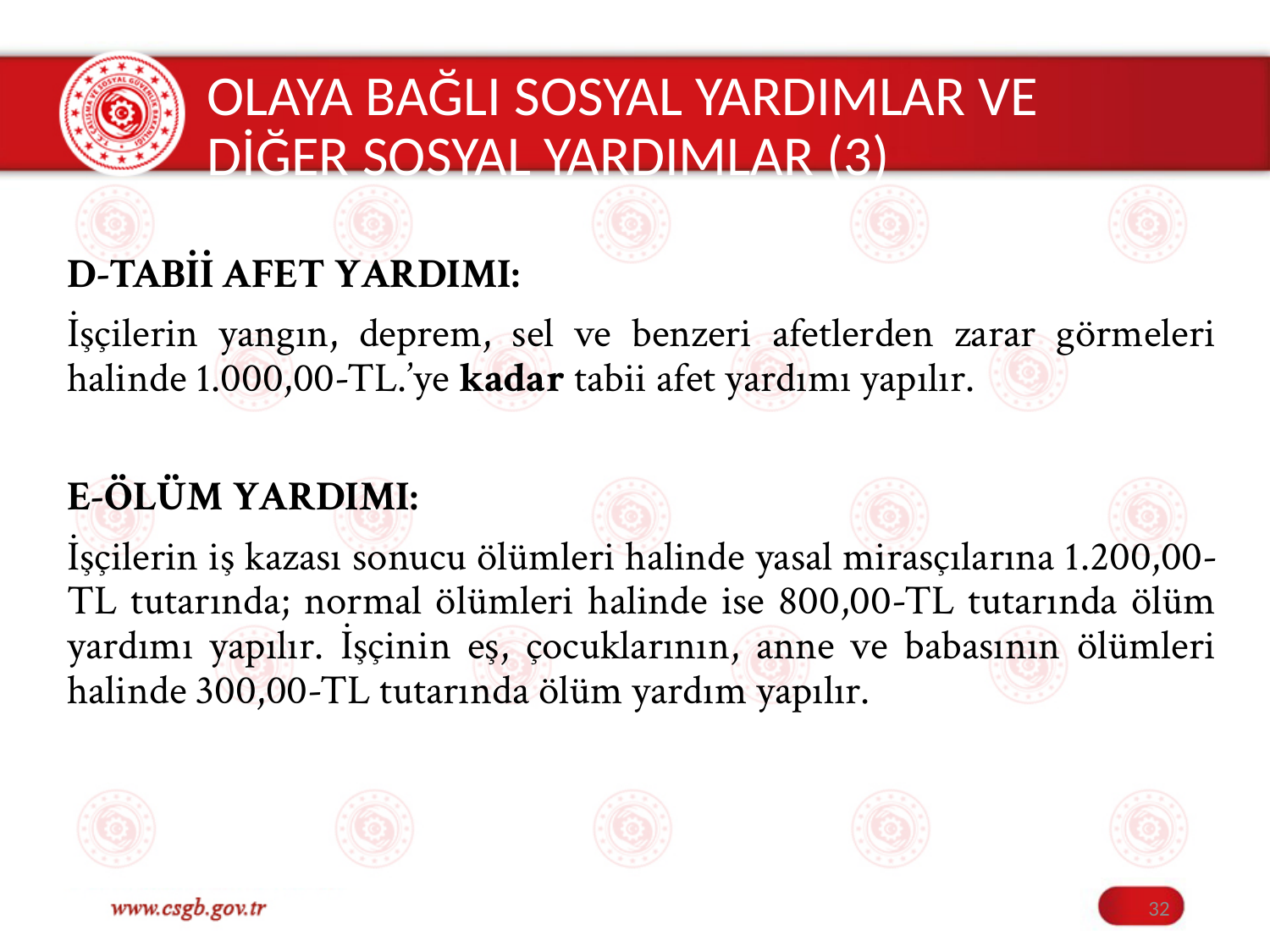

# OLAYA BAĞLI SOSYAL YARDIMLAR VE DİĞER SOSYAL YARDIMLAR (3)
D-TABİİ AFET YARDIMI:
İşçilerin yangın, deprem, sel ve benzeri afetlerden zarar görmeleri halinde 1.000,00-TL.’ye kadar tabii afet yardımı yapılır.

E-ÖLÜM YARDIMI:
İşçilerin iş kazası sonucu ölümleri halinde yasal mirasçılarına 1.200,00-TL tutarında; normal ölümleri halinde ise 800,00-TL tutarında ölüm yardımı yapılır. İşçinin eş, çocuklarının, anne ve babasının ölümleri halinde 300,00-TL tutarında ölüm yardım yapılır.

32